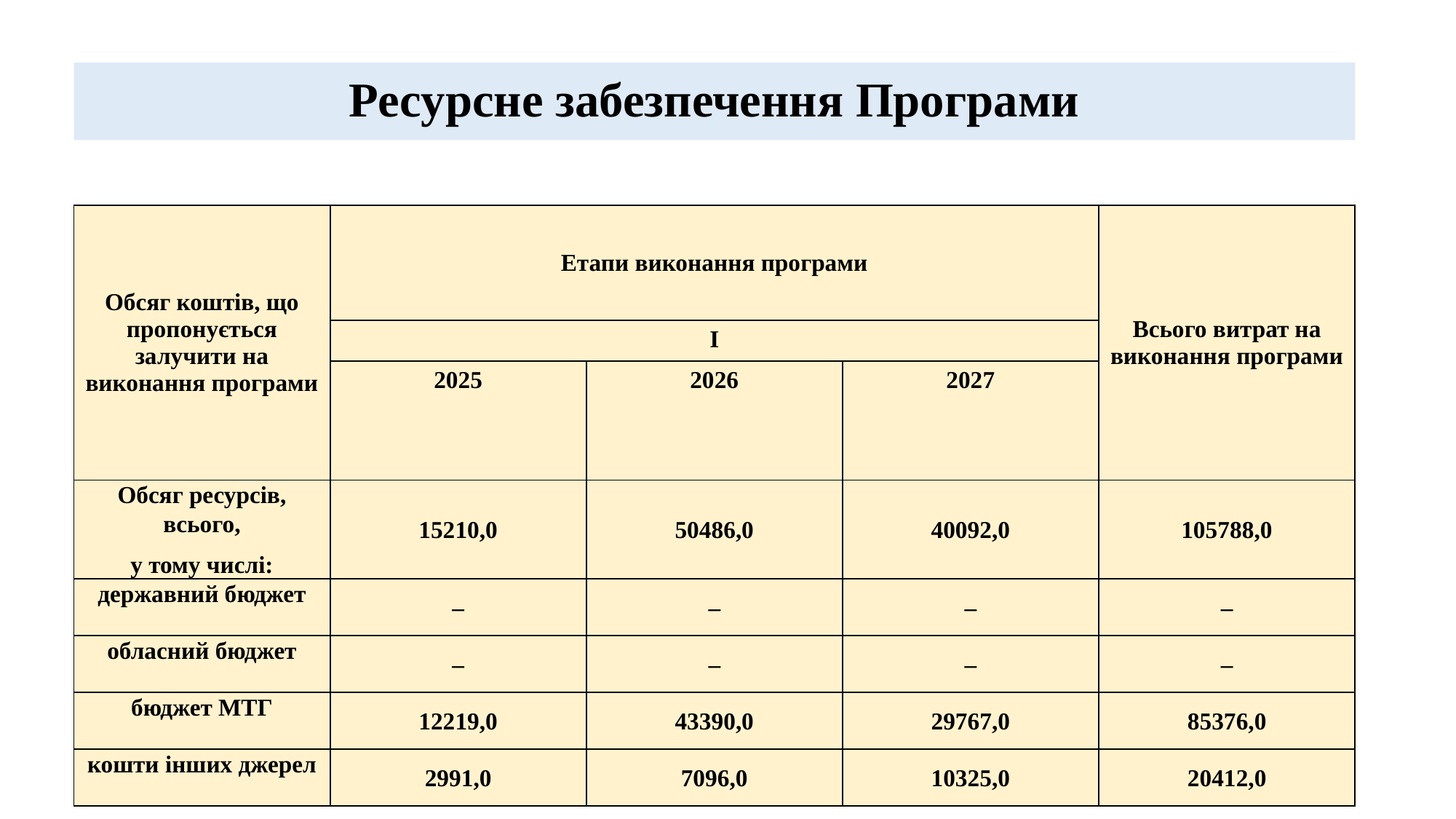

# Ресурсне забезпечення Програми
| Обсяг коштів, що пропонується залучити на виконання програми | Етапи виконання програми |  |  | Всього витрат на виконання програми |
| --- | --- | --- | --- | --- |
|  | І |  |  |  |
|  | 2025 | 2026 | 2027 |  |
| Обсяг ресурсів, всього, у тому числі: | 15210,0 | 50486,0 | 40092,0 | 105788,0 |
| державний бюджет | – | – | – | – |
| обласний бюджет | – | – | – | – |
| бюджет МТГ | 12219,0 | 43390,0 | 29767,0 | 85376,0 |
| кошти інших джерел | 2991,0 | 7096,0 | 10325,0 | 20412,0 |